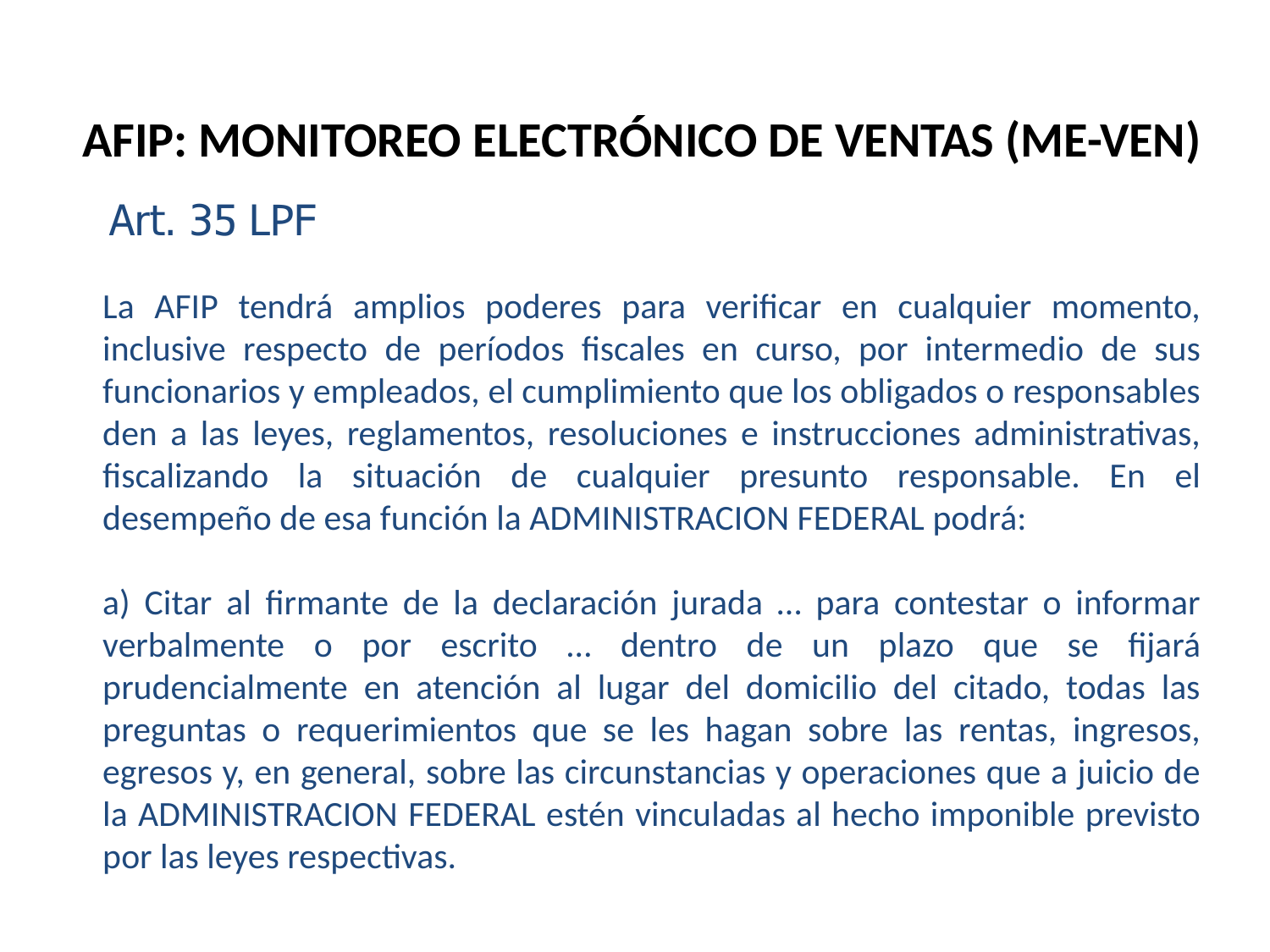

AFIP: Monitoreo Electrónico de Ventas (me-ven)
AFIP: Monitoreo Electrónico de Ventas (me-ven)
Art. 35 LPF
La AFIP tendrá amplios poderes para verificar en cualquier momento, inclusive respecto de períodos fiscales en curso, por intermedio de sus funcionarios y empleados, el cumplimiento que los obligados o responsables den a las leyes, reglamentos, resoluciones e instrucciones administrativas, fiscalizando la situación de cualquier presunto responsable. En el desempeño de esa función la ADMINISTRACION FEDERAL podrá:

a) Citar al firmante de la declaración jurada … para contestar o informar verbalmente o por escrito … dentro de un plazo que se fijará prudencialmente en atención al lugar del domicilio del citado, todas las preguntas o requerimientos que se les hagan sobre las rentas, ingresos, egresos y, en general, sobre las circunstancias y operaciones que a juicio de la ADMINISTRACION FEDERAL estén vinculadas al hecho imponible previsto por las leyes respectivas.